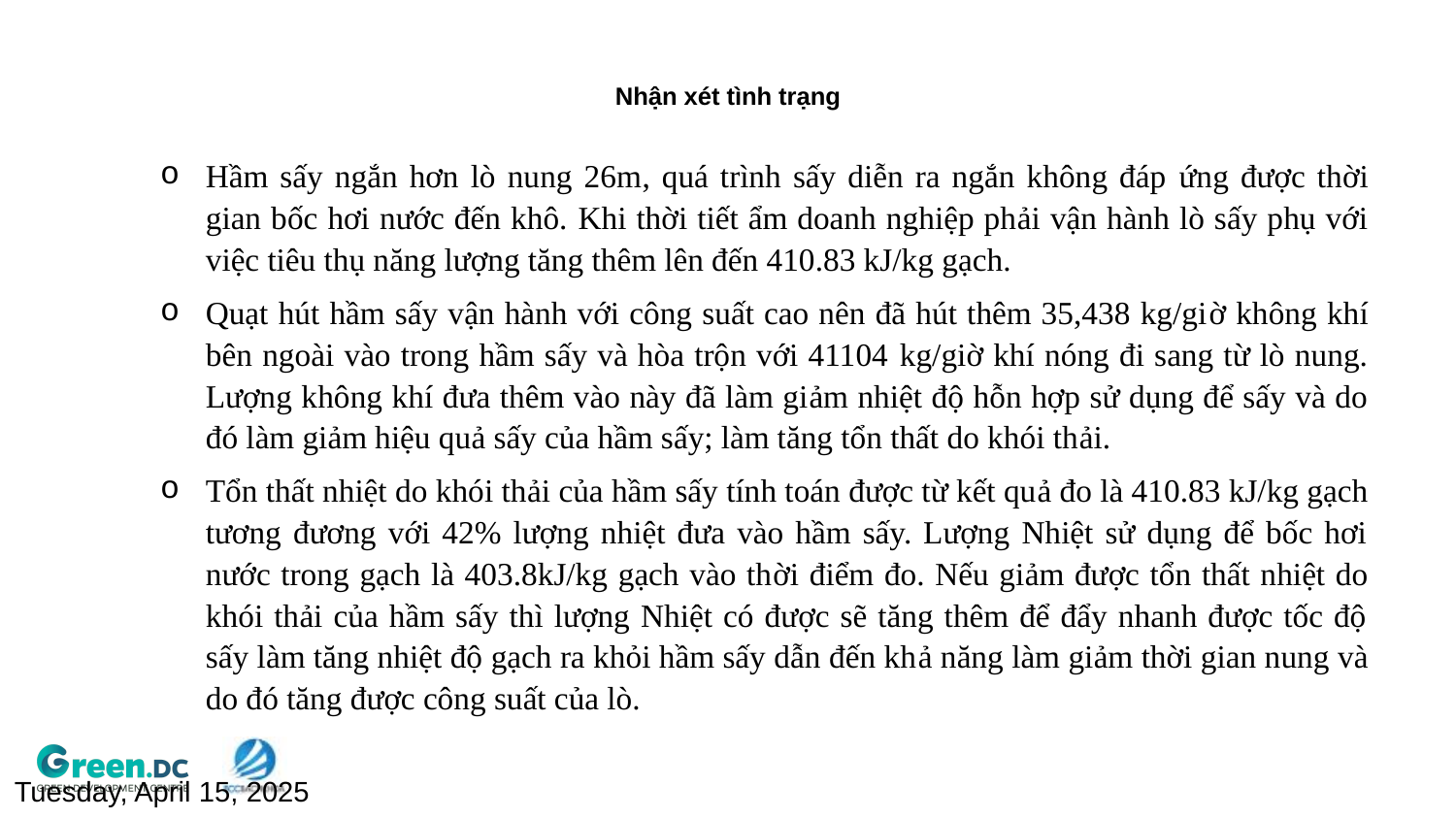

# Nhận xét tình trạng
Hầm sấy ngắn hơn lò nung 26m, quá trình sấy diễn ra ngắn không đáp ứng được thời gian bốc hơi nước đến khô. Khi thời tiết ẩm doanh nghiệp phải vận hành lò sấy phụ với việc tiêu thụ năng lượng tăng thêm lên đến 410.83 kJ/kg gạch.
Quạt hút hầm sấy vận hành với công suất cao nên đã hút thêm 35,438 kg/giờ không khí bên ngoài vào trong hầm sấy và hòa trộn với 41104 kg/giờ khí nóng đi sang từ lò nung. Lượng không khí đưa thêm vào này đã làm giảm nhiệt độ hỗn hợp sử dụng để sấy và do đó làm giảm hiệu quả sấy của hầm sấy; làm tăng tổn thất do khói thải.
Tổn thất nhiệt do khói thải của hầm sấy tính toán được từ kết quả đo là 410.83 kJ/kg gạch tương đương với 42% lượng nhiệt đưa vào hầm sấy. Lượng Nhiệt sử dụng để bốc hơi nước trong gạch là 403.8kJ/kg gạch vào thời điểm đo. Nếu giảm được tổn thất nhiệt do khói thải của hầm sấy thì lượng Nhiệt có được sẽ tăng thêm để đẩy nhanh được tốc độ sấy làm tăng nhiệt độ gạch ra khỏi hầm sấy dẫn đến khả năng làm giảm thời gian nung và do đó tăng được công suất của lò.

Tuesday, April 15, 2025